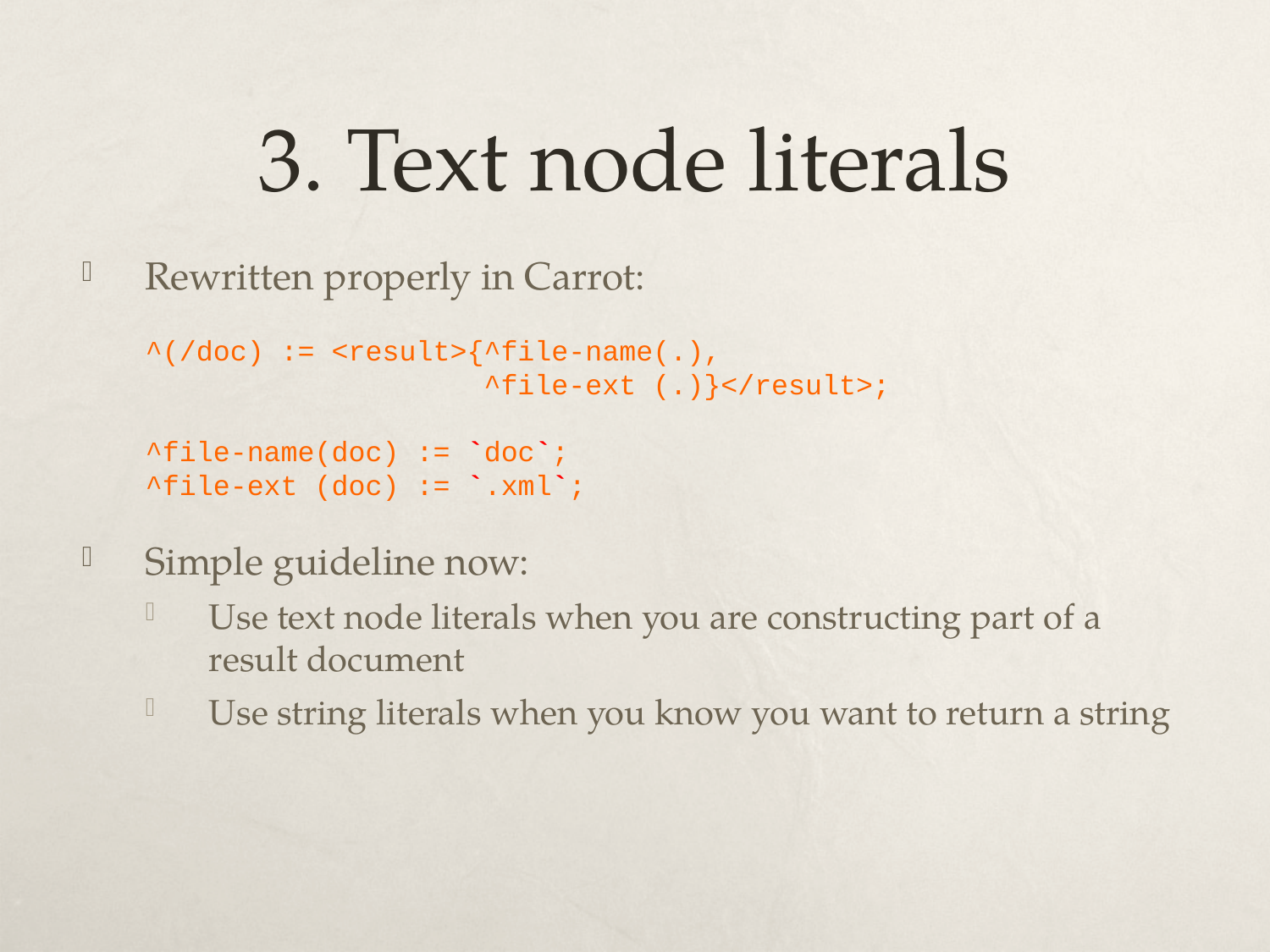

# 3. Text node literals
Rewritten properly in Carrot:
^(/doc) := <result>{^file-name(.),
                    ^file-ext (.)}</result>;
^file-name(doc) := `doc`;
^file-ext (doc) := `.xml`;
Simple guideline now:
Use text node literals when you are constructing part of a result document
Use string literals when you know you want to return a string